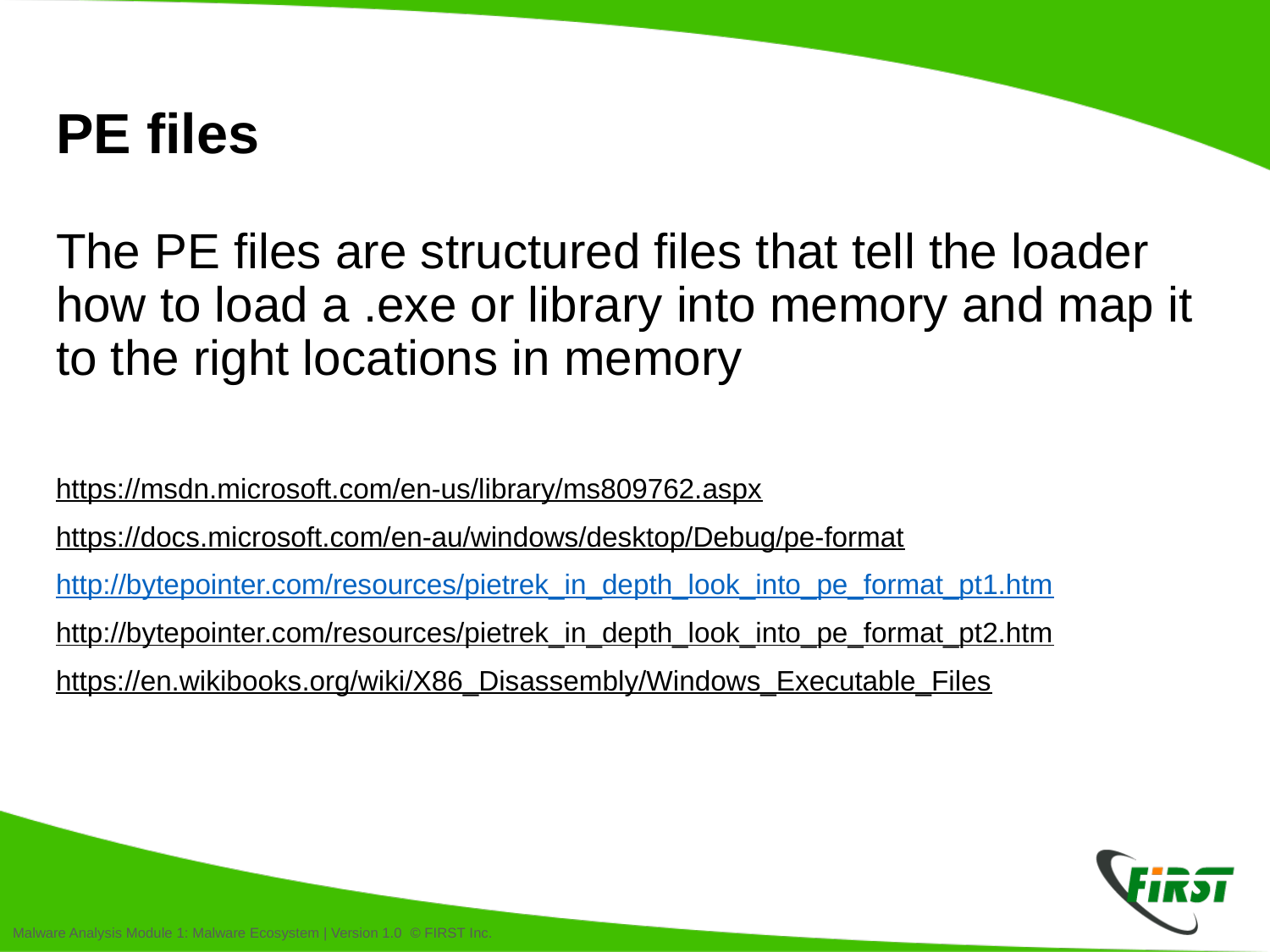

# PE files
The PE files are structured files that tell the loader how to load a .exe or library into memory and map it to the right locations in memory

https://msdn.microsoft.com/en-us/library/ms809762.aspx
https://docs.microsoft.com/en-au/windows/desktop/Debug/pe-format
http://bytepointer.com/resources/pietrek_in_depth_look_into_pe_format_pt1.htm
http://bytepointer.com/resources/pietrek_in_depth_look_into_pe_format_pt2.htm
https://en.wikibooks.org/wiki/X86_Disassembly/Windows_Executable_Files